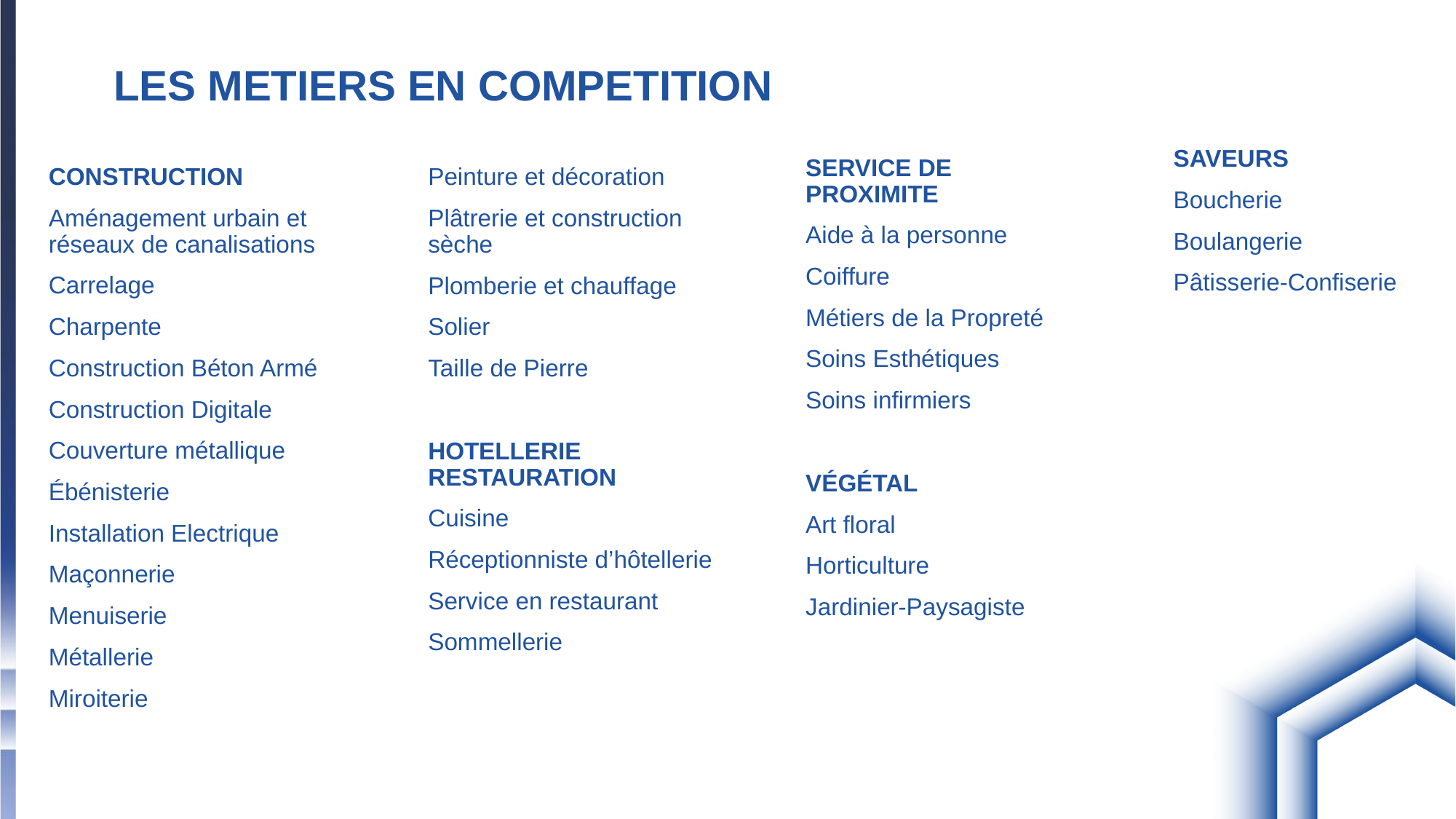

# LES METIERS EN COMPETITION

SAVEURS
Boucherie
Boulangerie
Pâtisserie-Confiserie
SERVICE DE PROXIMITE
Aide à la personne
Coiffure
Métiers de la Propreté
Soins Esthétiques
Soins infirmiers

VÉGÉTAL
Art floral
Horticulture
Jardinier-Paysagiste
CONSTRUCTION
Aménagement urbain et réseaux de canalisations
Carrelage
Charpente
Construction Béton Armé
Construction Digitale
Couverture métallique
Ébénisterie
Installation Electrique
Maçonnerie
Menuiserie
Métallerie
Miroiterie

Peinture et décoration
Plâtrerie et construction sèche
Plomberie et chauffage
Solier
Taille de Pierre

HOTELLERIE RESTAURATION
Cuisine
Réceptionniste d’hôtellerie
Service en restaurant
Sommellerie